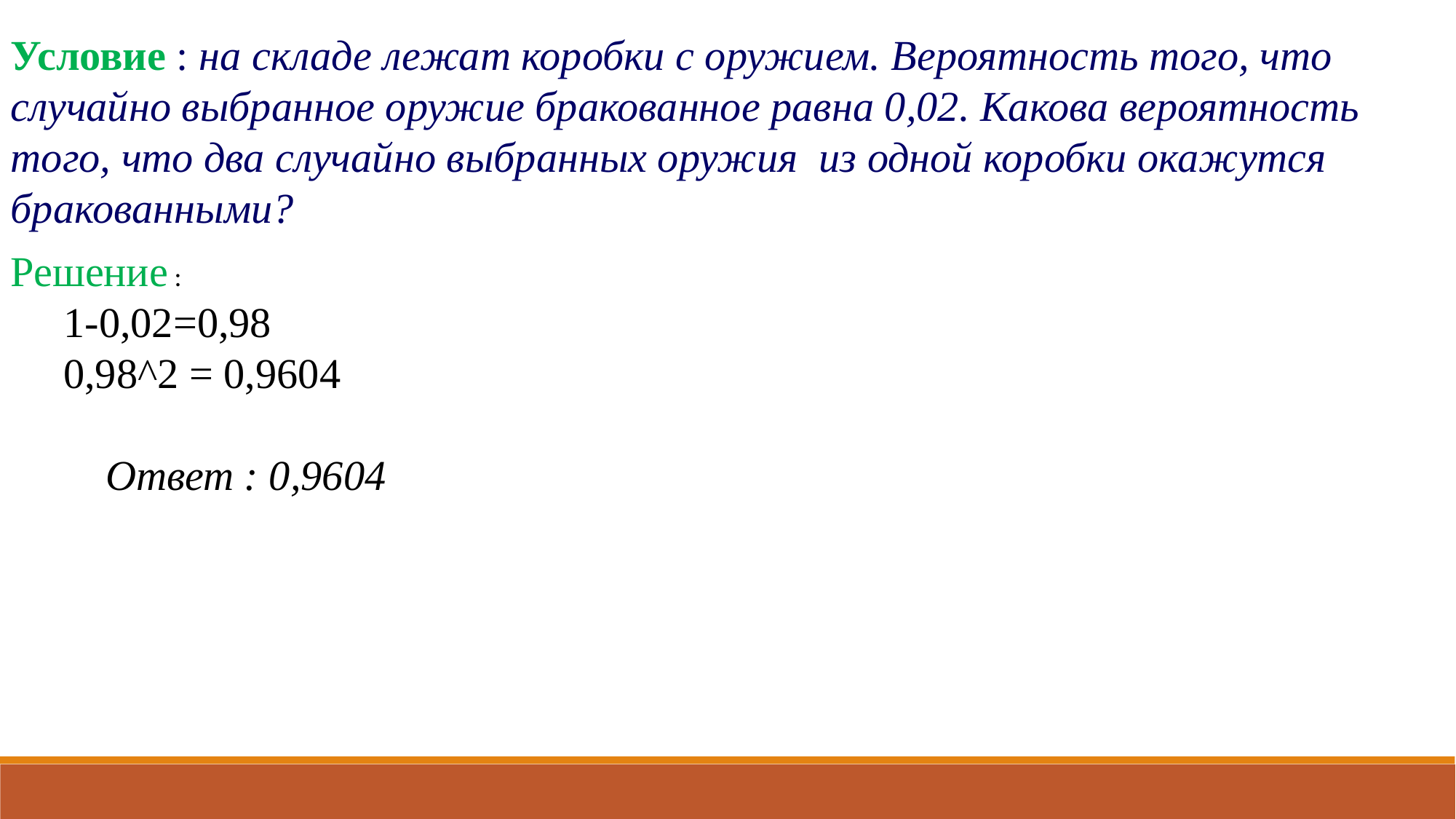

Условие : на складе лежат коробки с оружием. Вероятность того, что случайно выбранное оружие бракованное равна 0,02. Какова вероятность того, что два случайно выбранных оружия  из одной коробки окажутся бракованными?
Решение :
     1-0,02=0,98
     0,98^2 = 0,9604
         Ответ : 0,9604